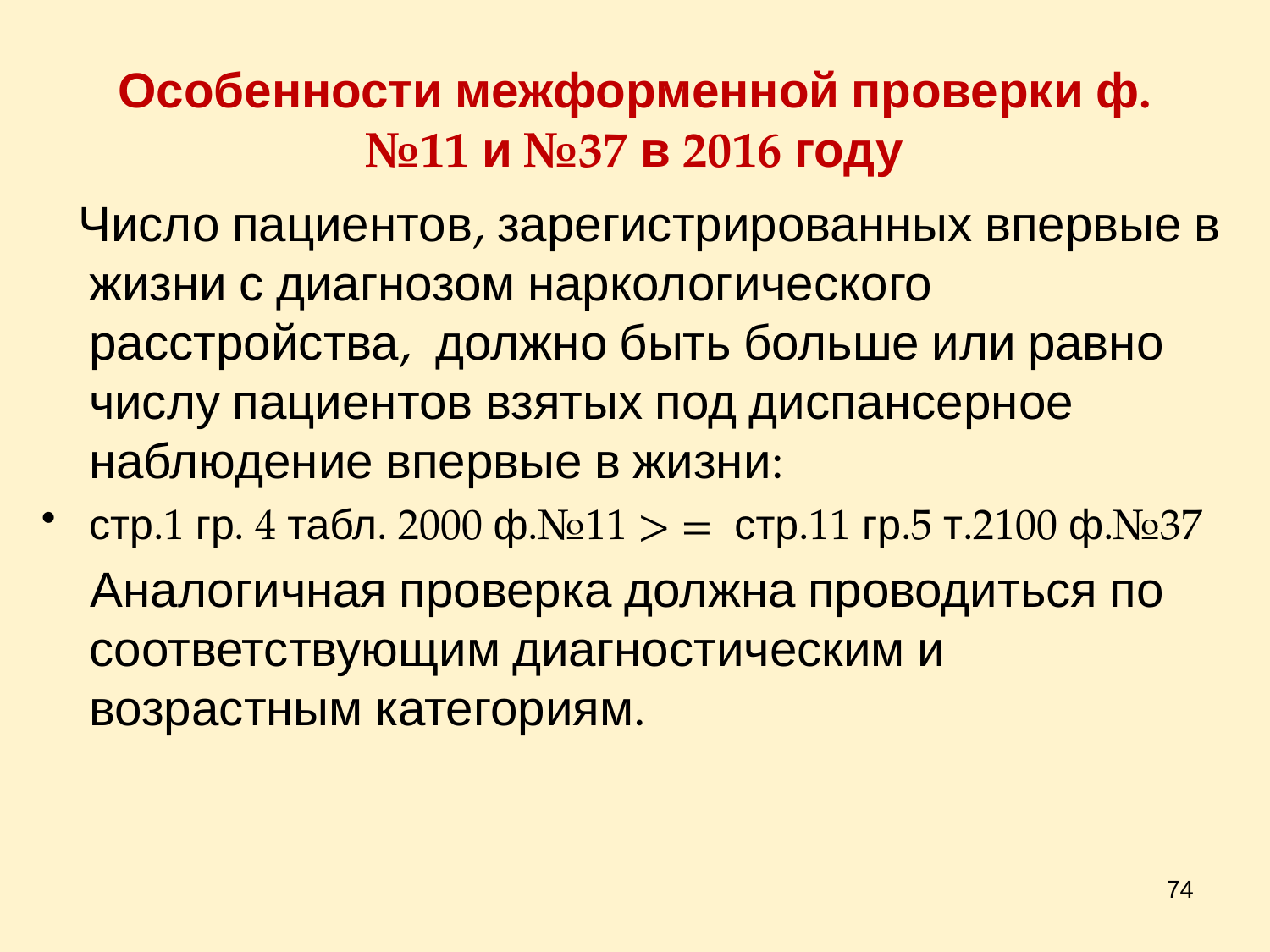

Особенности межформенной проверки ф. №11 и №37 в 2016 году
   Число пациентов, зарегистрированных впервые в жизни с диагнозом наркологического расстройства,  должно быть больше или равно числу пациентов взятых под диспансерное наблюдение впервые в жизни:
стр.1 гр. 4 табл. 2000 ф.№11 > =  стр.11 гр.5 т.2100 ф.№37
    Аналогичная проверка должна проводиться по соответствующим диагностическим и возрастным категориям.

74